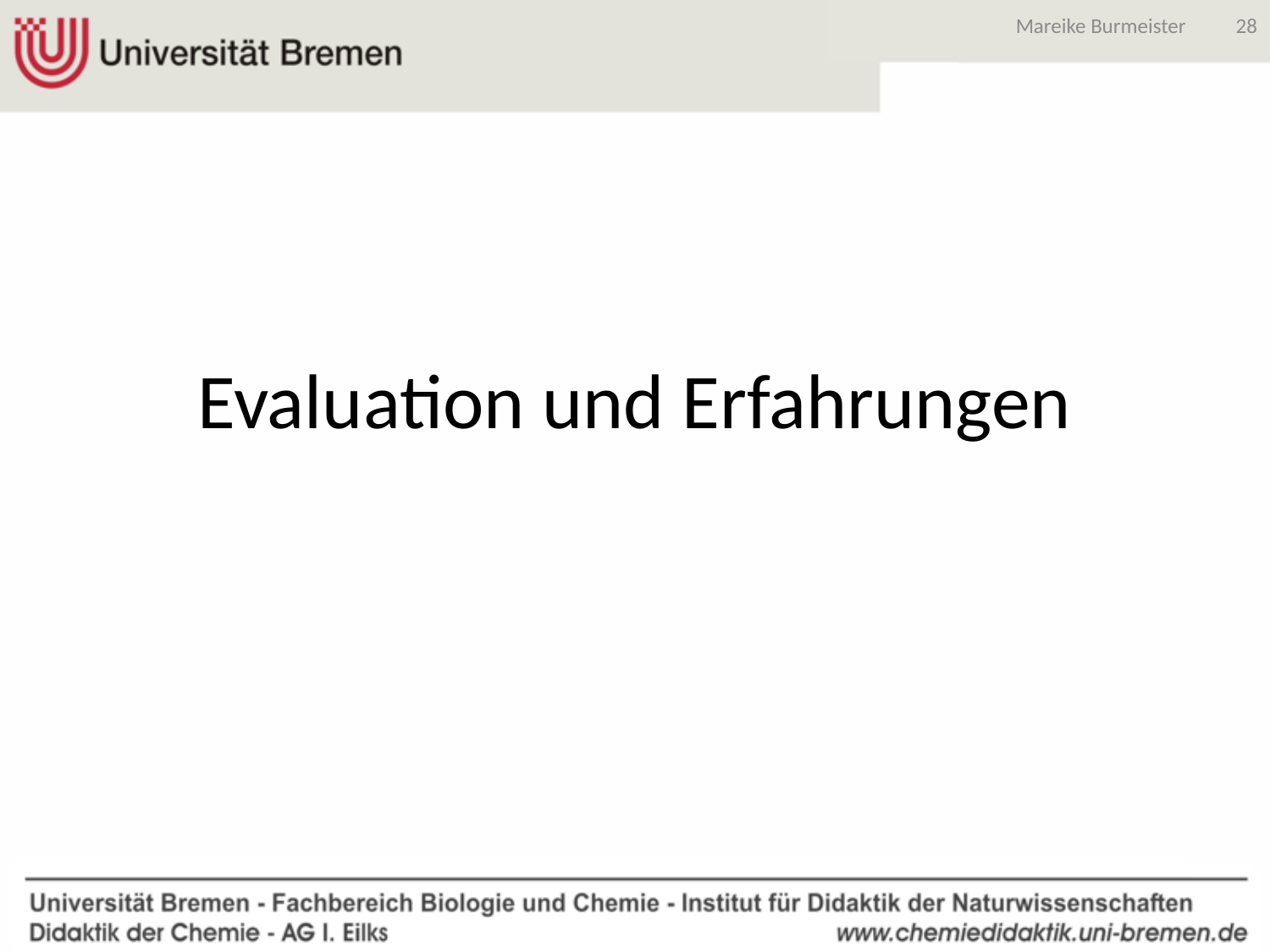

28
Mareike Burmeister
# Evaluation und Erfahrungen